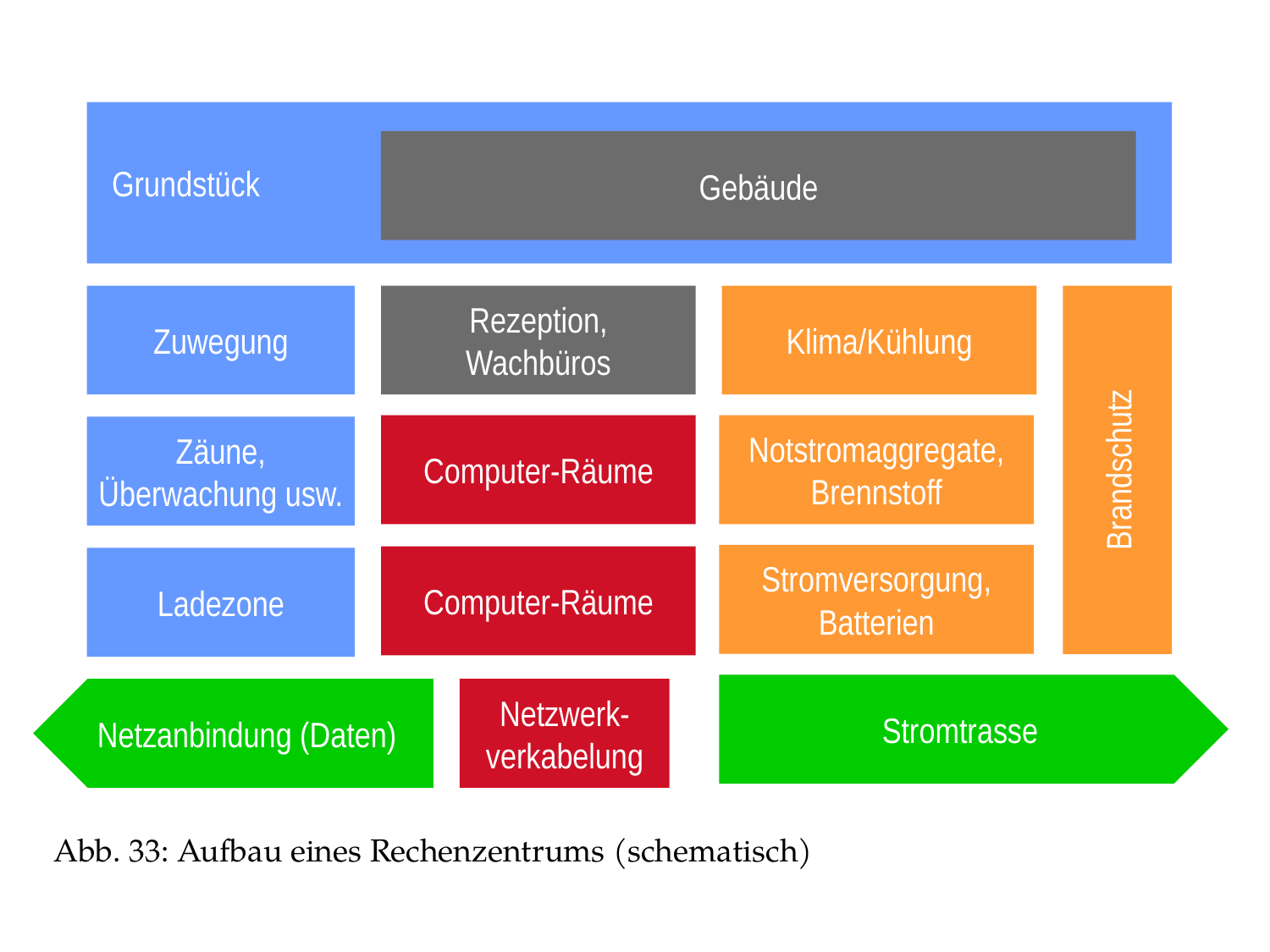

Grundstück
Gebäude
Zuwegung
Rezeption, Wachbüros
Klima/Kühlung
Brandschutz
Computer-Räume
Notstromaggregate, Brennstoff
Zäune, Überwachung usw.
Stromversorgung, Batterien
Computer-Räume
Ladezone
Stromtrasse
Netzanbindung (Daten)
Netzwerk-verkabelung
Abb. 33: Aufbau eines Rechenzentrums (schematisch)